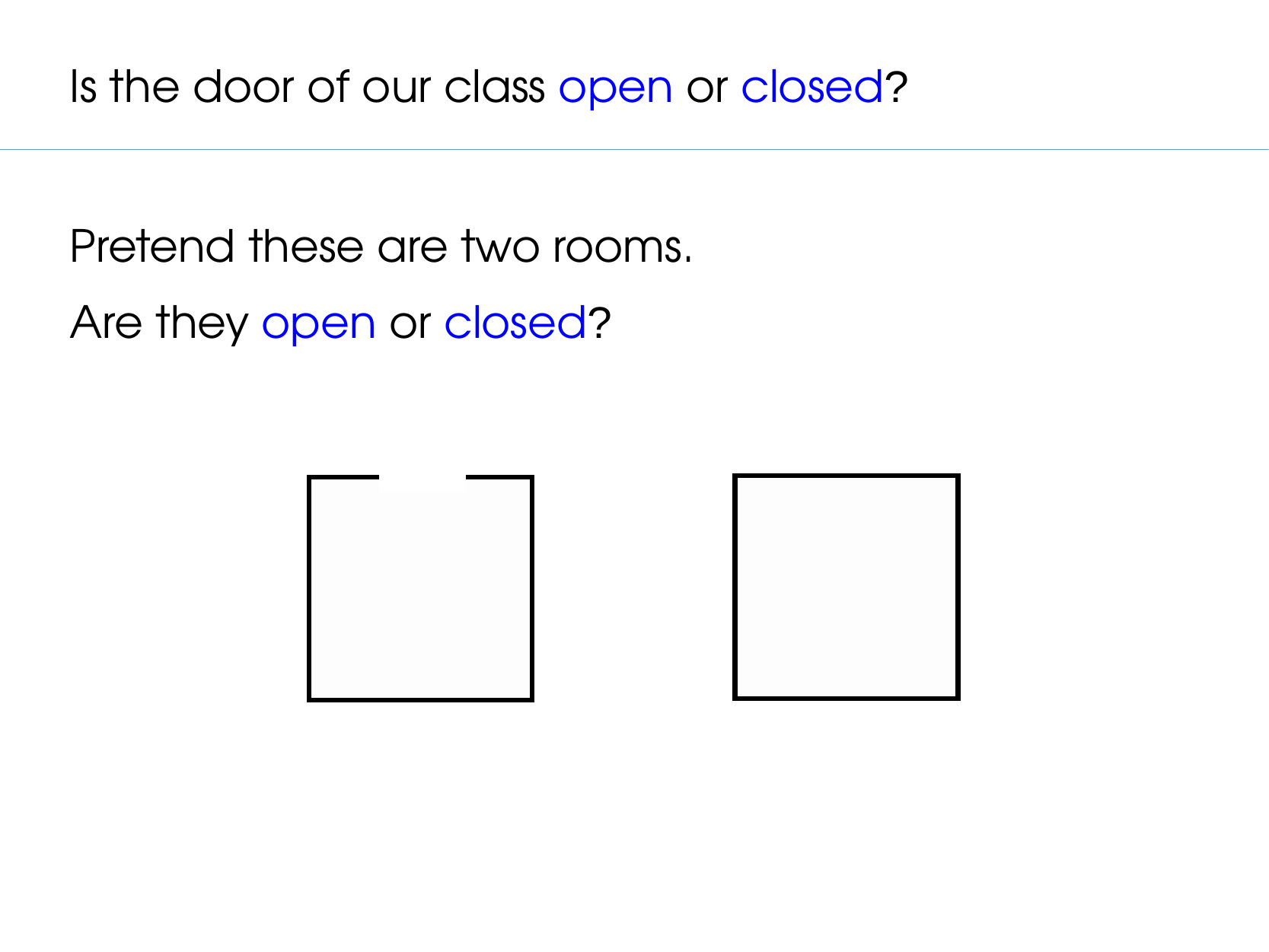

Is the door of our class open or closed?
Pretend these are two rooms.
Are they open or closed?